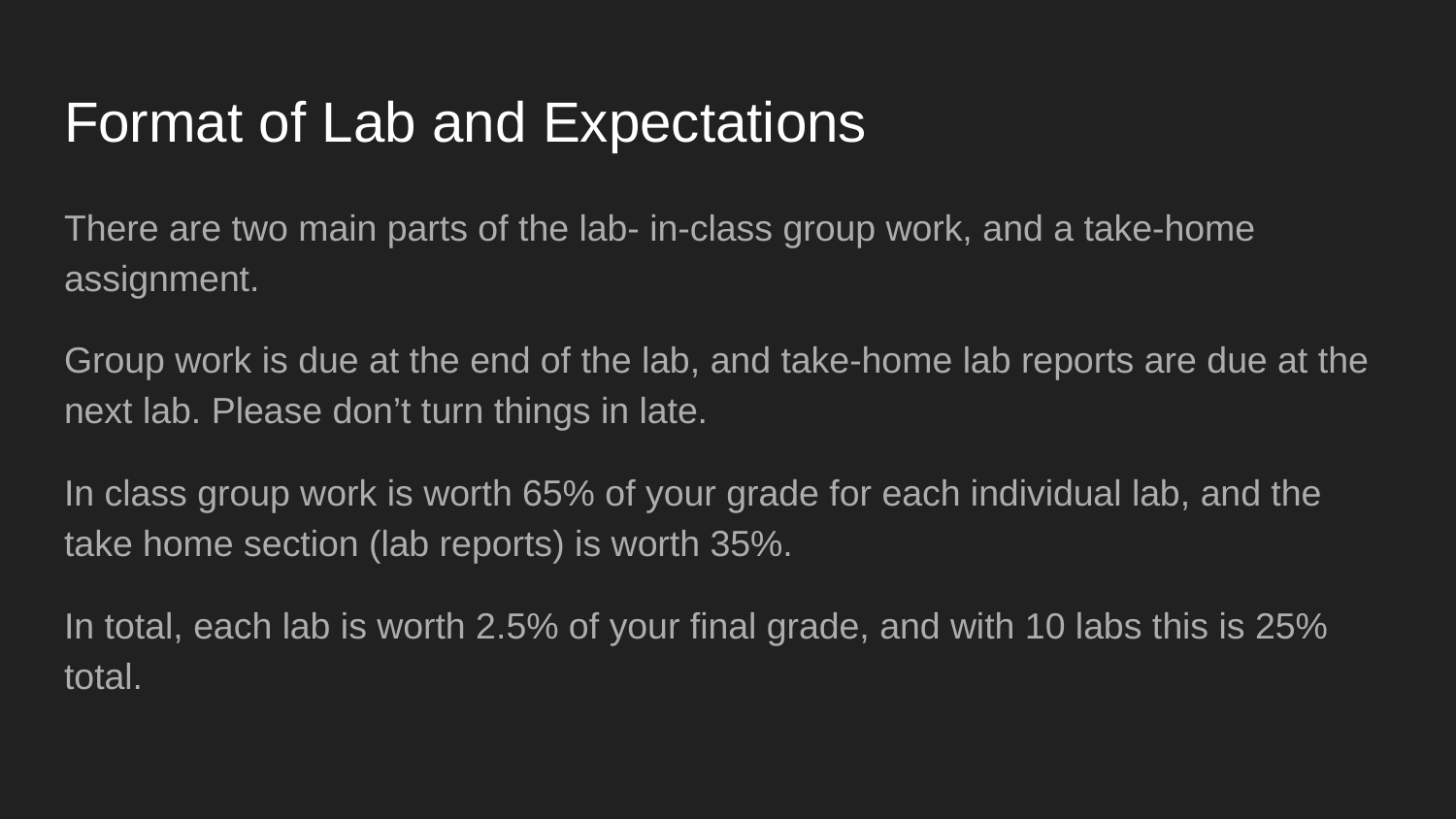

# Format of Lab and Expectations
There are two main parts of the lab- in-class group work, and a take-home assignment.
Group work is due at the end of the lab, and take-home lab reports are due at the next lab. Please don’t turn things in late.
In class group work is worth 65% of your grade for each individual lab, and the take home section (lab reports) is worth 35%.
In total, each lab is worth 2.5% of your final grade, and with 10 labs this is 25% total.